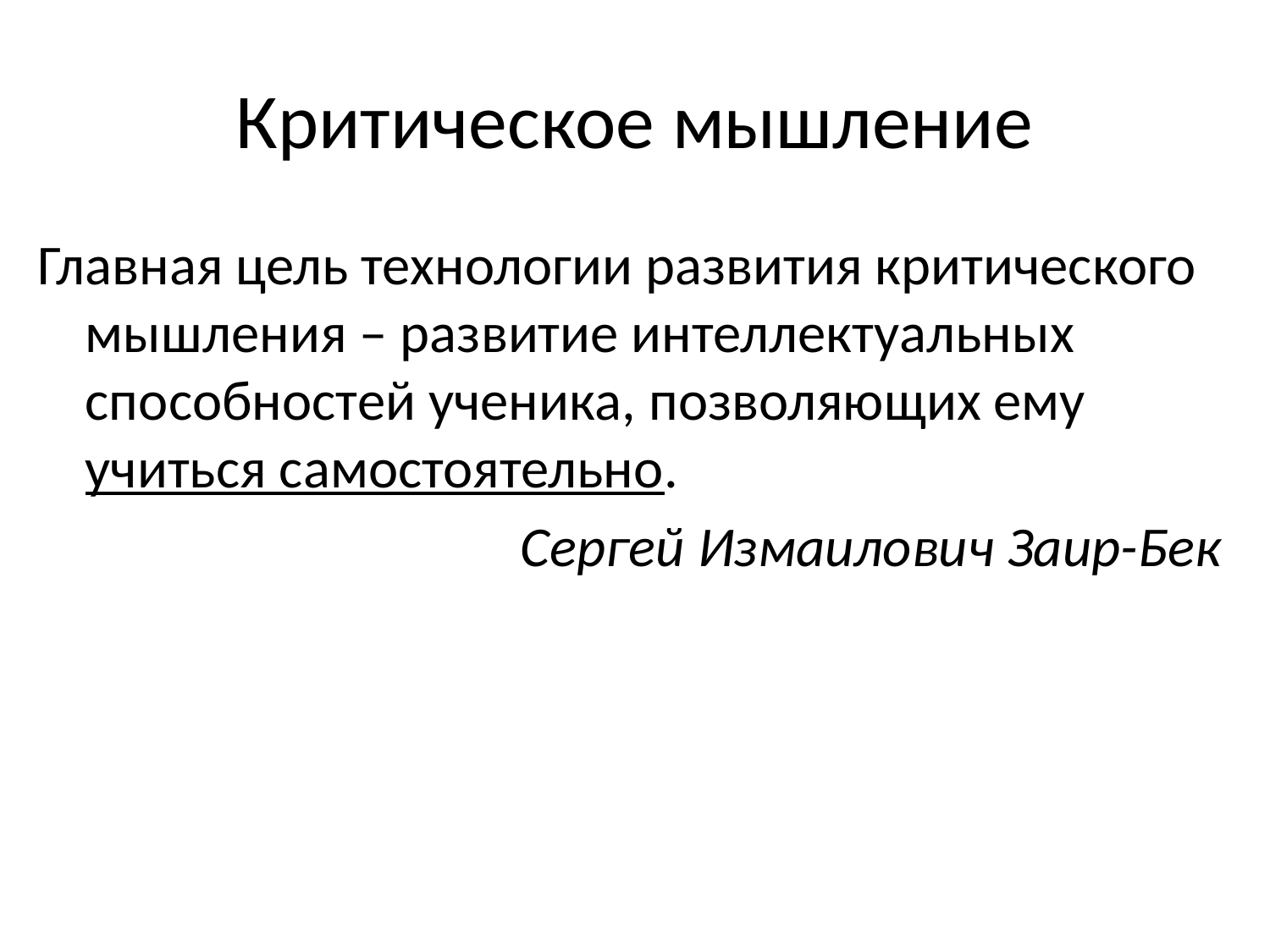

# Критическое мышление
Главная цель технологии развития критического мышления – развитие интеллектуальных способностей ученика, позволяющих ему учиться самостоятельно.
Сергей Измаилович Заир-Бек